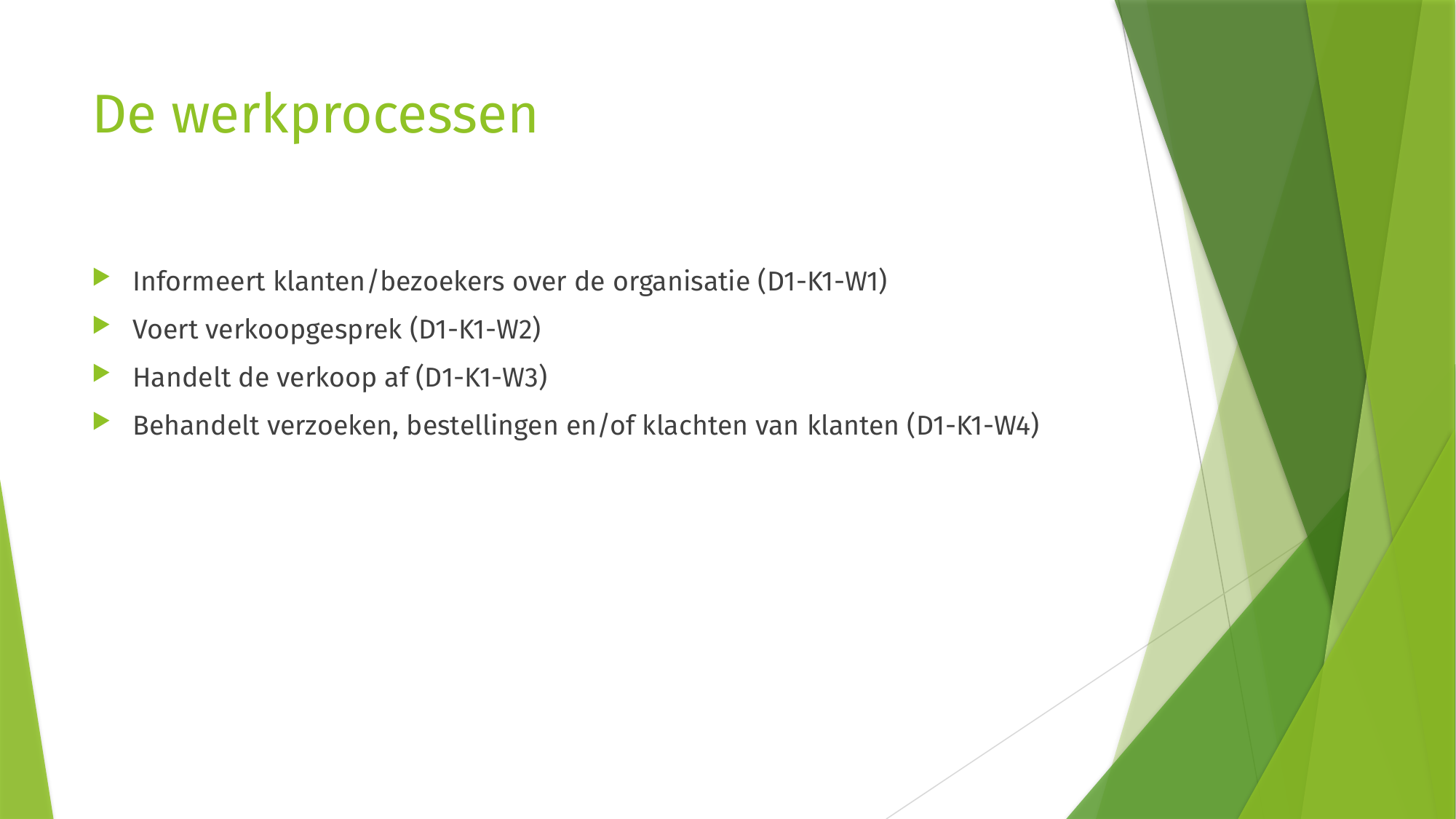

# De werkprocessen
Informeert klanten/bezoekers over de organisatie (D1-K1-W1)
Voert verkoopgesprek (D1-K1-W2)
Handelt de verkoop af (D1-K1-W3)
Behandelt verzoeken, bestellingen en/of klachten van klanten (D1-K1-W4)